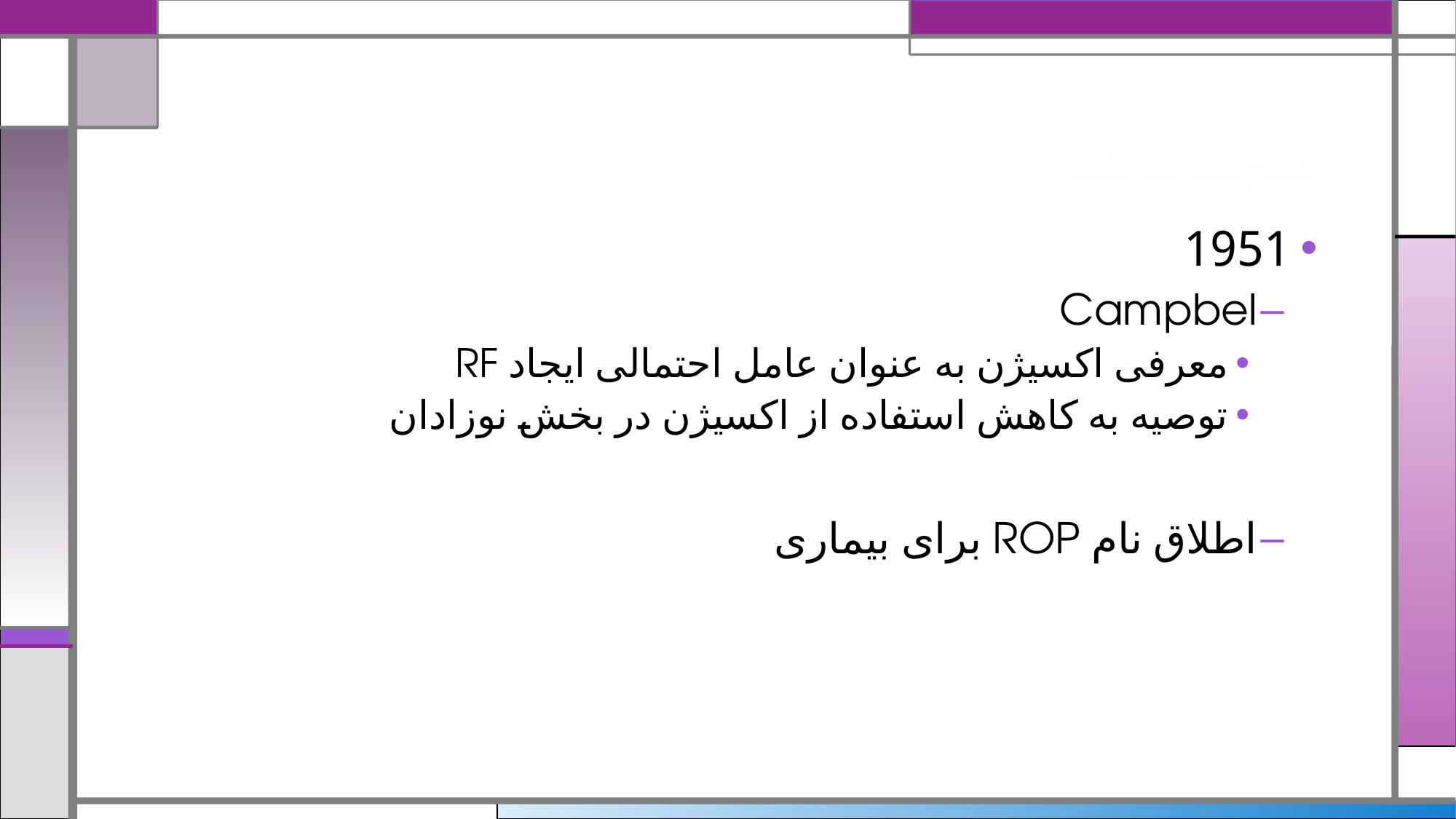

# تاریخچه
1951
Campbel
معرفی اکسیژن به عنوان عامل احتمالی ایجاد RF
توصیه به کاهش استفاده از اکسیژن در بخش نوزادان

اطلاق نام ROP برای بیماری